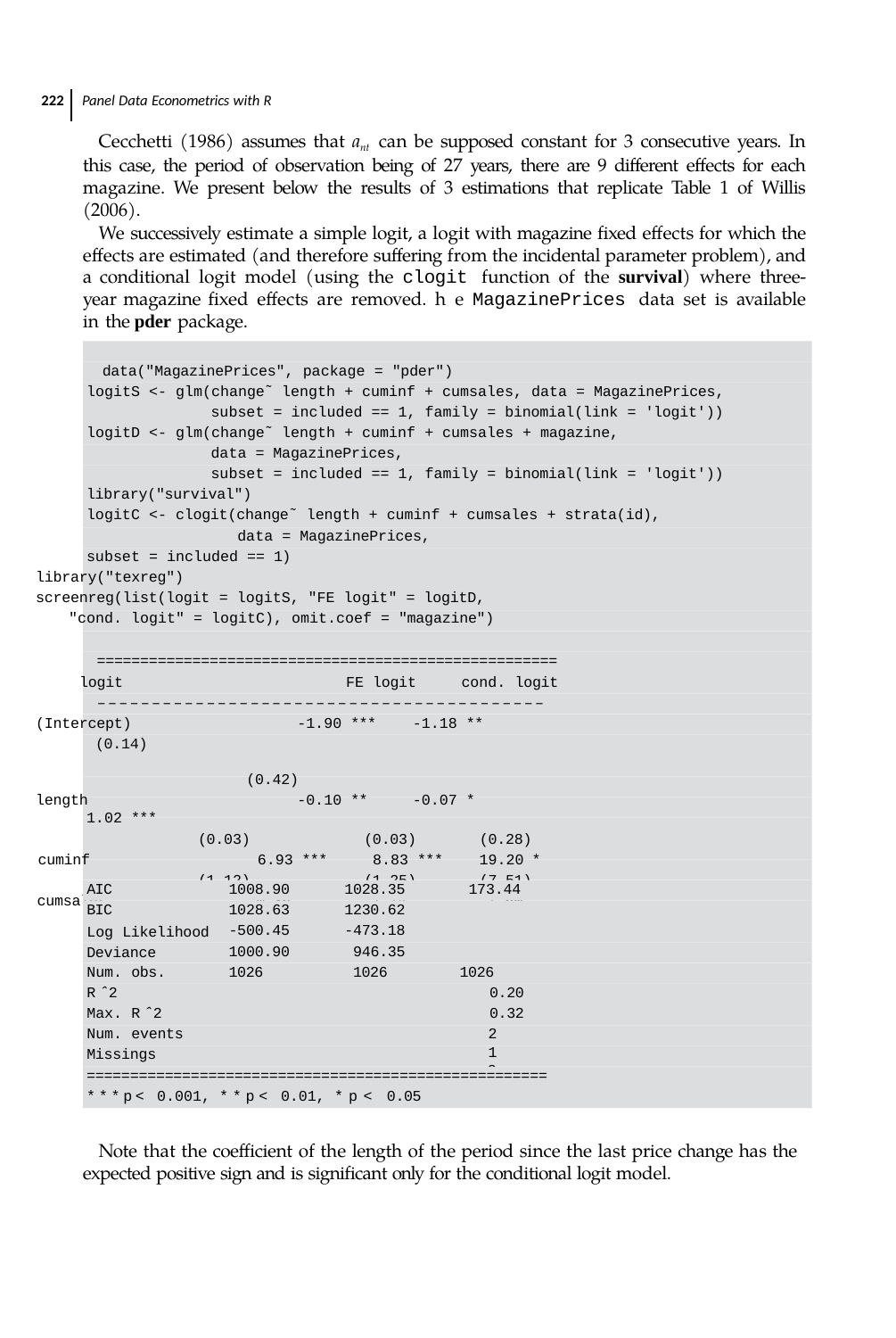

222  Panel Data Econometrics with R

Cecchetti (1986) assumes that ant can be supposed constant for 3 consecutive years. In this case, the period of observation being of 27 years, there are 9 different effects for each magazine. We present below the results of 3 estimations that replicate Table 1 of Willis (2006).
We successively estimate a simple logit, a logit with magazine ﬁxed effects for which the effects are estimated (and therefore suffering from the incidental parameter problem), and a conditional logit model (using the clogit function of the survival) where three-year magazine ﬁxed effects are removed. he MagazinePrices data set is available in the pder package.

data("MagazinePrices", package = "pder")
logitS <- glm(change ̃ length + cuminf + cumsales, data = MagazinePrices, subset = included == 1, family = binomial(link = 'logit'))
logitD <- glm(change ̃ length + cuminf + cumsales + magazine, data = MagazinePrices,
subset = included == 1, family = binomial(link = 'logit')) library("survival")
logitC <- clogit(change ̃ length + cuminf + cumsales + strata(id), data = MagazinePrices,
subset = included == 1)
library("texreg")
screenreg(list(logit = logitS, "FE logit" = logitD,
"cond. logit" = logitC), omit.coef = "magazine")

=====================================================
logit	FE logit	cond. logit
–––––––––––––––––––––––––––––––––––––––––
(Intercept)	-1.90 ***	-1.18 **
(0.14)	(0.42)
length	-0.10 **	-0.07 *	1.02 ***
(0.03)	(0.03)	(0.28)
cuminf	6.93 ***	8.83 ***	19.20 *
(1.12)	(1.25)	(7.51)
cumsales	-0.36	-1.14	7.60 *
(0.98)	(1.06)	(3.46)
–––––––––––––––––––––––––––––––––––––––––

AIC BIC
Log Likelihood Deviance
Num. obs.
R ̂ 2
Max. R ̂ 2 Num. events Missings
1008.90
1028.63
-500.45
1000.90
1026
1028.35
1230.62
-473.18
946.35
1026
173.44

1026
0.20
0.32
213
0

=====================================================
***p< 0.001, **p< 0.01, *p< 0.05

Note that the coeﬃcient of the length of the period since the last price change has the expected positive sign and is signiﬁcant only for the conditional logit model.